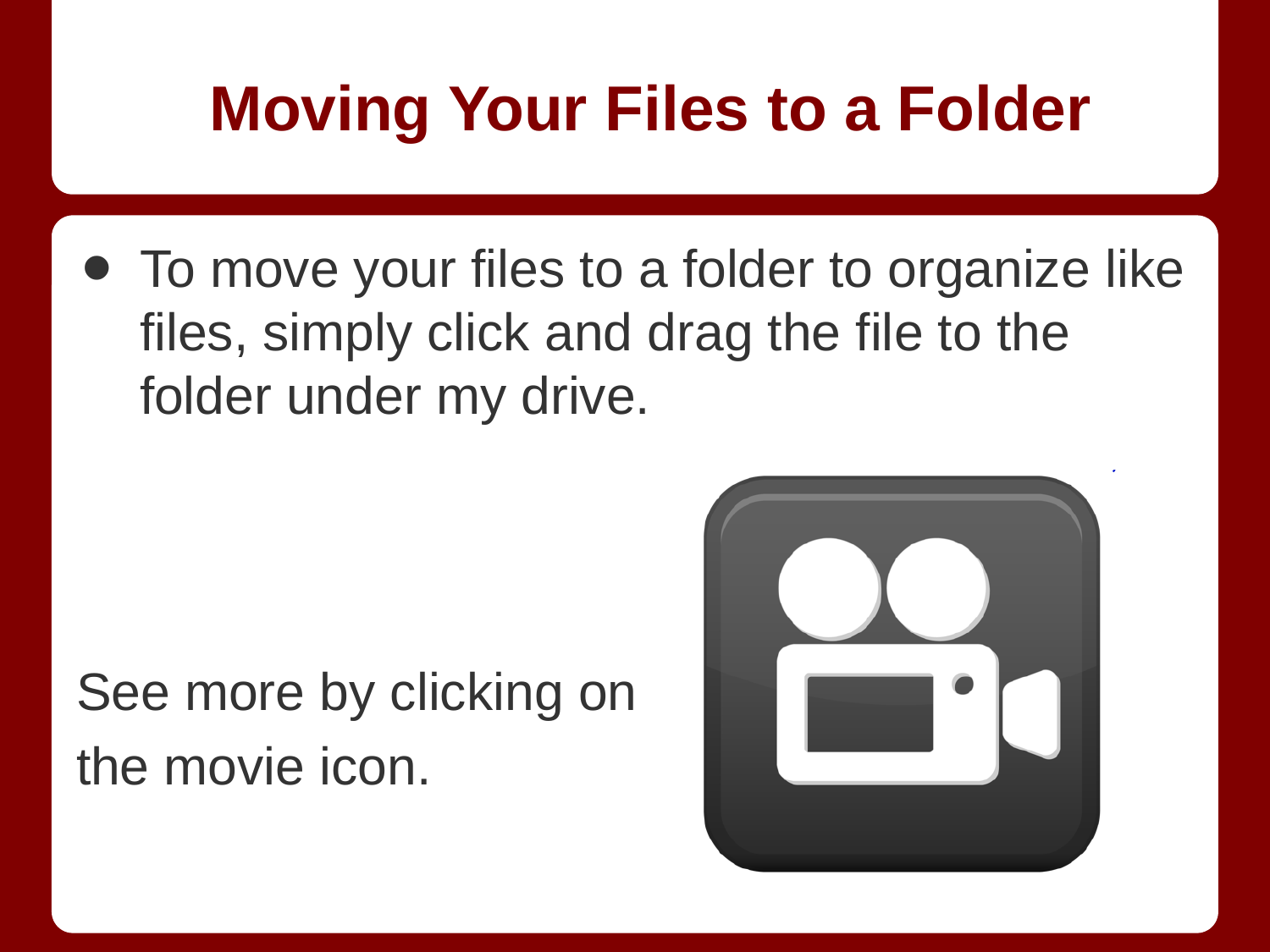

# Moving Your Files to a Folder
To move your files to a folder to organize like files, simply click and drag the file to the folder under my drive.

See more by clicking on
the movie icon.